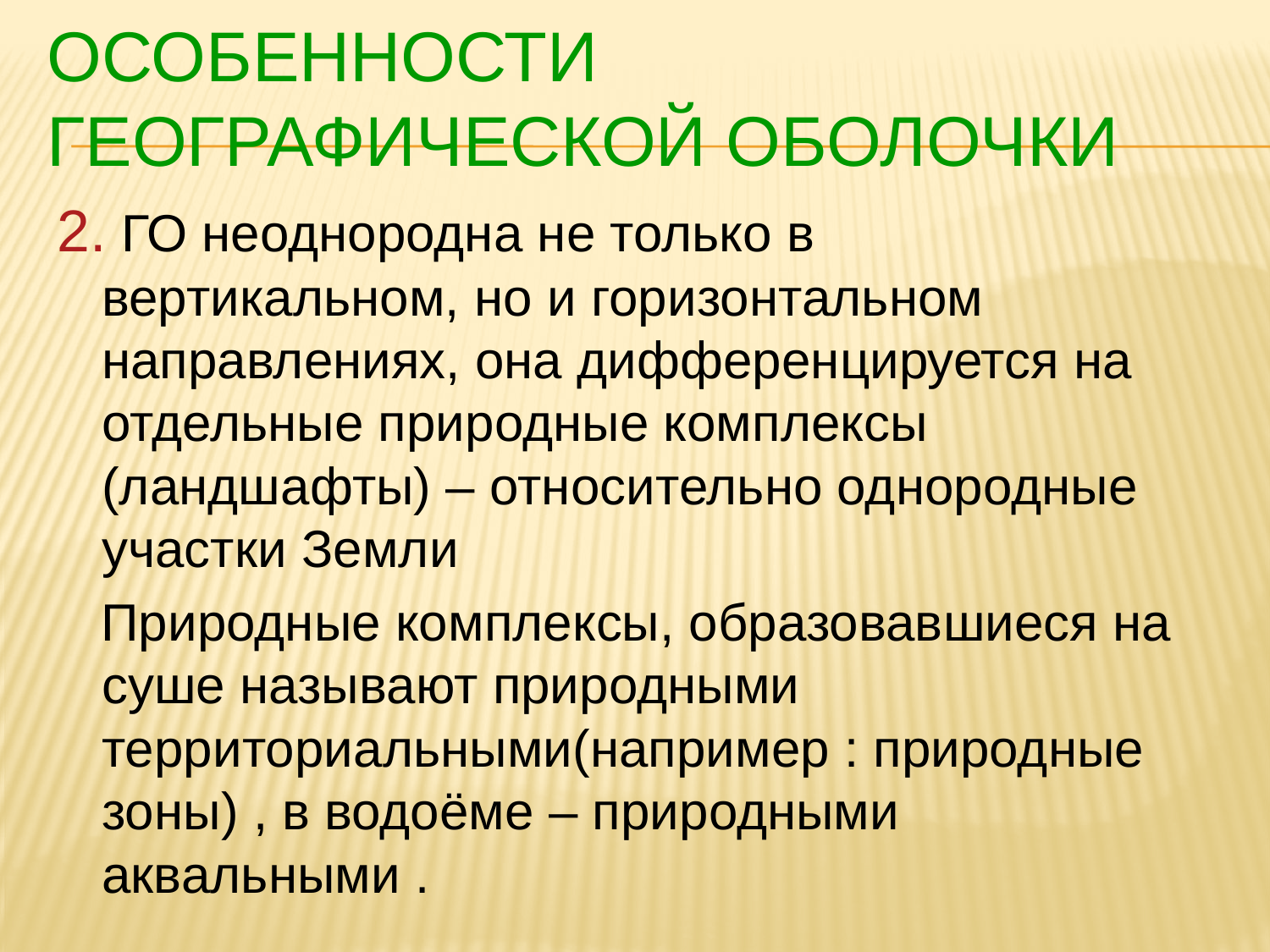

# ОСОБЕННОСТИ ГЕОГРАФИЧЕСКОЙ ОБОЛОЧКИ
2. ГО неоднородна не только в вертикальном, но и горизонтальном направлениях, она дифференцируется на отдельные природные комплексы (ландшафты) – относительно однородные участки Земли
   Природные комплексы, образовавшиеся на суше называют природными территориальными(например : природные зоны) , в водоёме – природными аквальными .